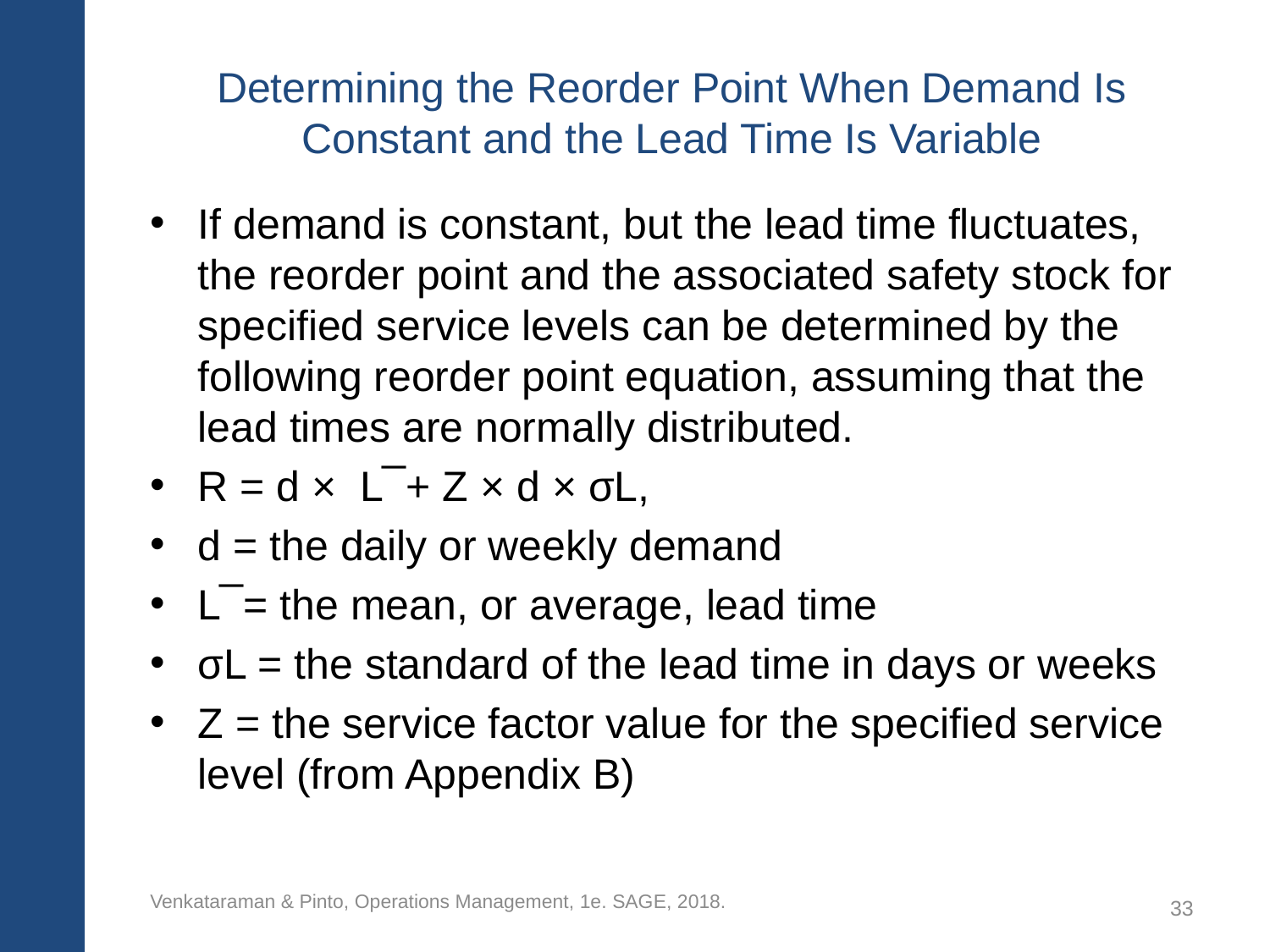

# Determining the Reorder Point When Demand Is Constant and the Lead Time Is Variable
If demand is constant, but the lead time fluctuates, the reorder point and the associated safety stock for specified service levels can be determined by the following reorder point equation, assuming that the lead times are normally distributed.
R = d ×  L ̅ + Z × d × σL,
d = the daily or weekly demand
L ̅ = the mean, or average, lead time
σL = the standard of the lead time in days or weeks
Z = the service factor value for the specified service level (from Appendix B)
Venkataraman & Pinto, Operations Management, 1e. SAGE, 2018.
33